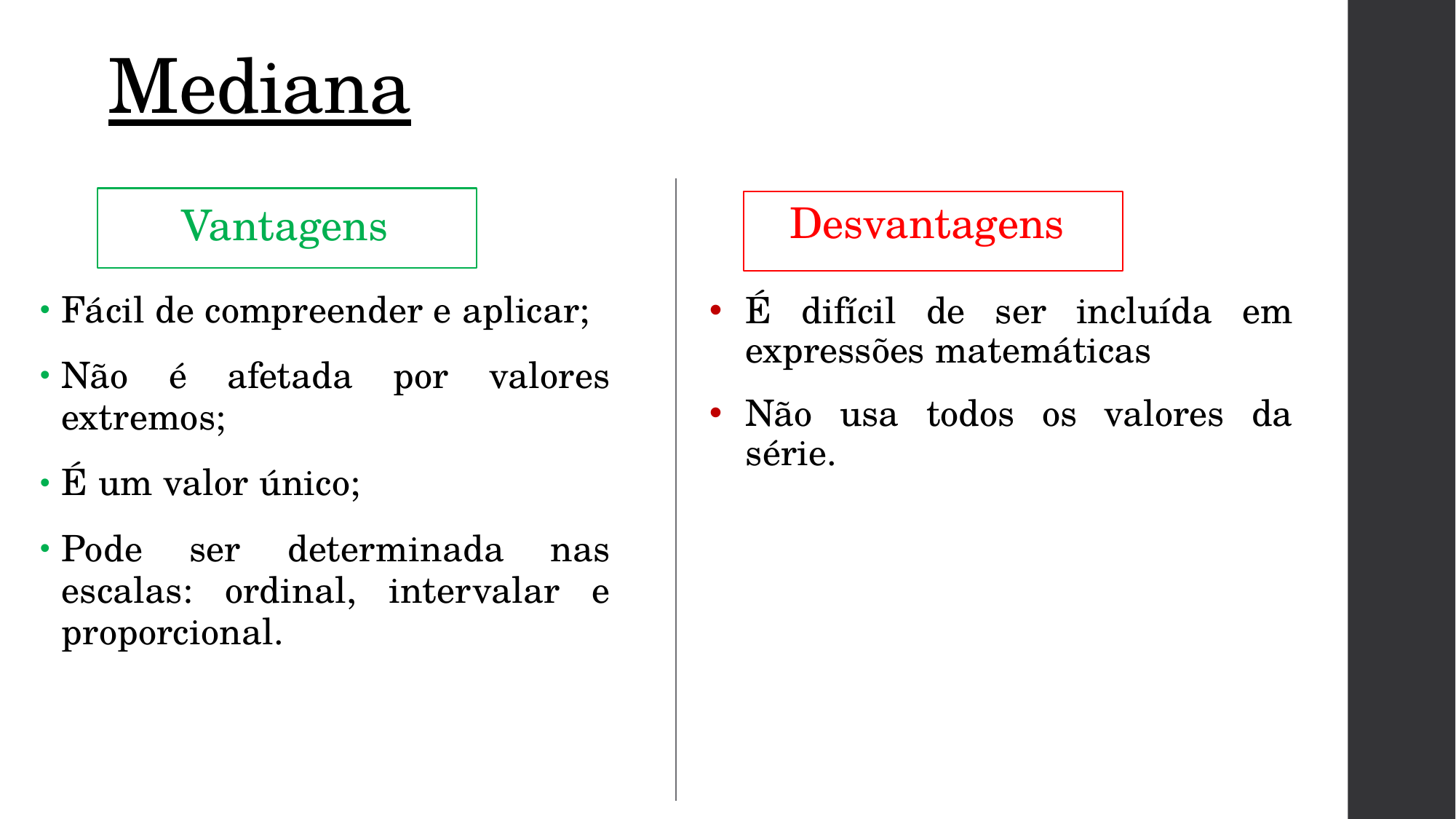

# Mediana

Desvantagens
Vantagens
Fácil de compreender e aplicar;
Não é afetada por valores extremos;
É um valor único;
Pode ser determinada nas escalas: ordinal, intervalar e proporcional.
É difícil de ser incluída em expressões matemáticas
Não usa todos os valores da série.